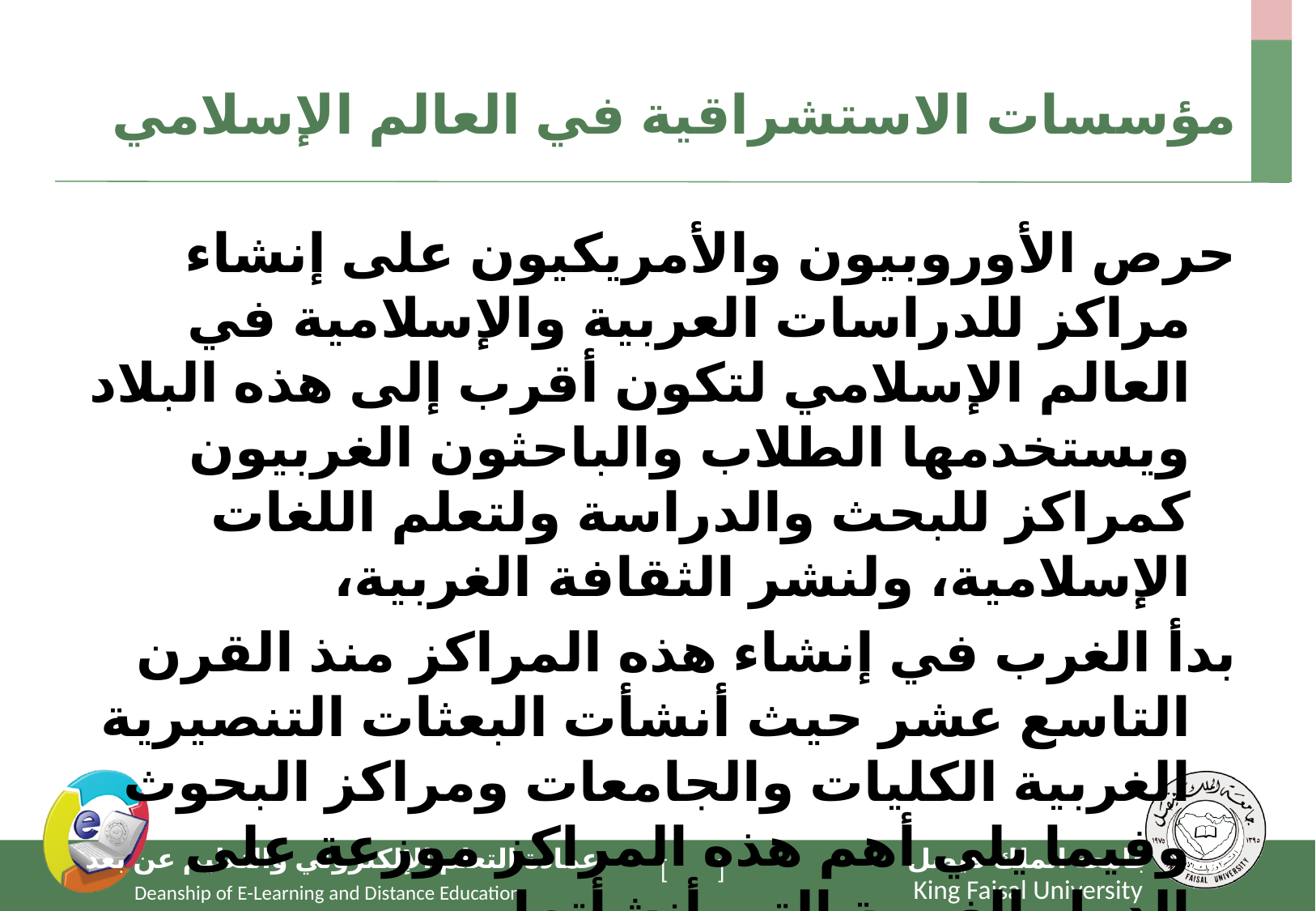

# مؤسسات الاستشراقية في العالم الإسلامي
حرص الأوروبيون والأمريكيون على إنشاء مراكز للدراسات العربية والإسلامية في العالم الإسلامي لتكون أقرب إلى هذه البلاد ويستخدمها الطلاب والباحثون الغربيون كمراكز للبحث والدراسة ولتعلم اللغات الإسلامية، ولنشر الثقافة الغربية،
بدأ الغرب في إنشاء هذه المراكز منذ القرن التاسع عشر حيث أنشأت البعثات التنصيرية الغربية الكليات والجامعات ومراكز البحوث وفيما يلي أهم هذه المراكز موزعة على الدول الغربية التي أنشأتها